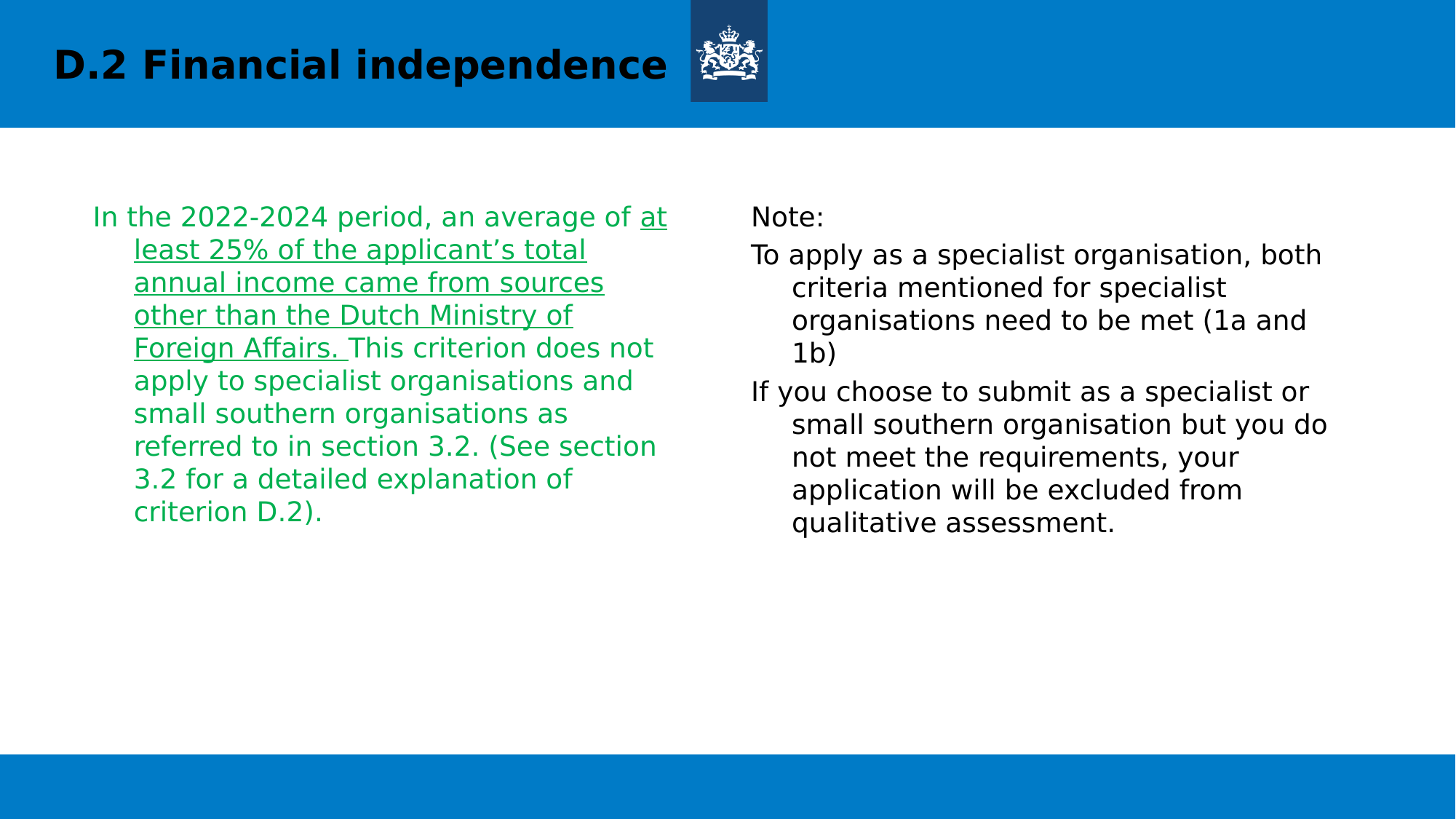

# D.2 Financial independence
Note:
To apply as a specialist organisation, both criteria mentioned for specialist organisations need to be met (1a and 1b)
If you choose to submit as a specialist or small southern organisation but you do not meet the requirements, your application will be excluded from qualitative assessment.
In the 2022-2024 period, an average of at least 25% of the applicant’s total annual income came from sources other than the Dutch Ministry of Foreign Affairs. This criterion does not apply to specialist organisations and small southern organisations as referred to in section 3.2. (See section 3.2 for a detailed explanation of criterion D.2).